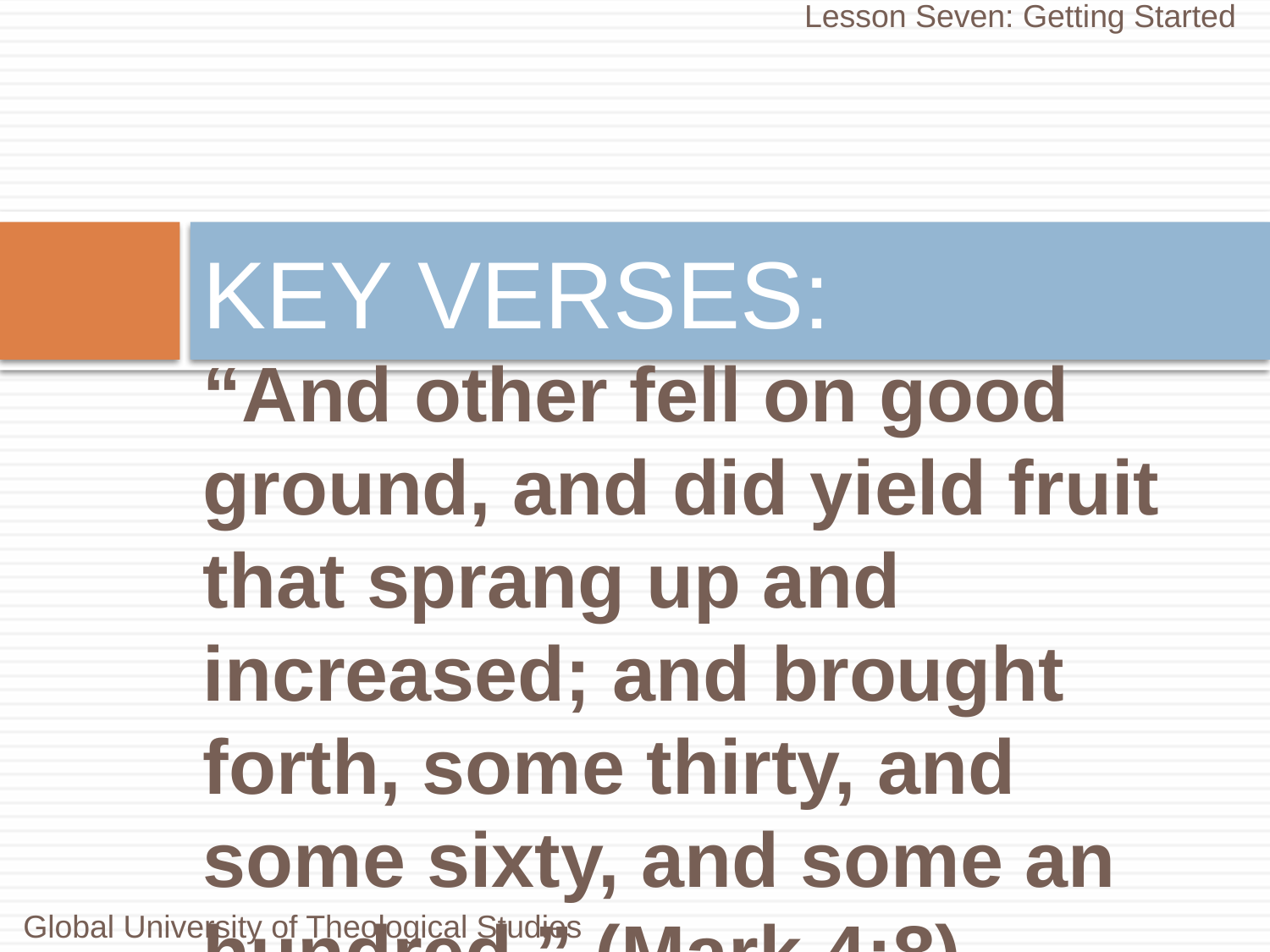

Lesson Seven: Getting Started
# KEY VERSES:
“And other fell on good ground, and did yield fruit that sprang up and increased; and brought forth, some thirty, and some sixty, and some an hundred.” (Mark 4:8)
Global University of Theological Studies